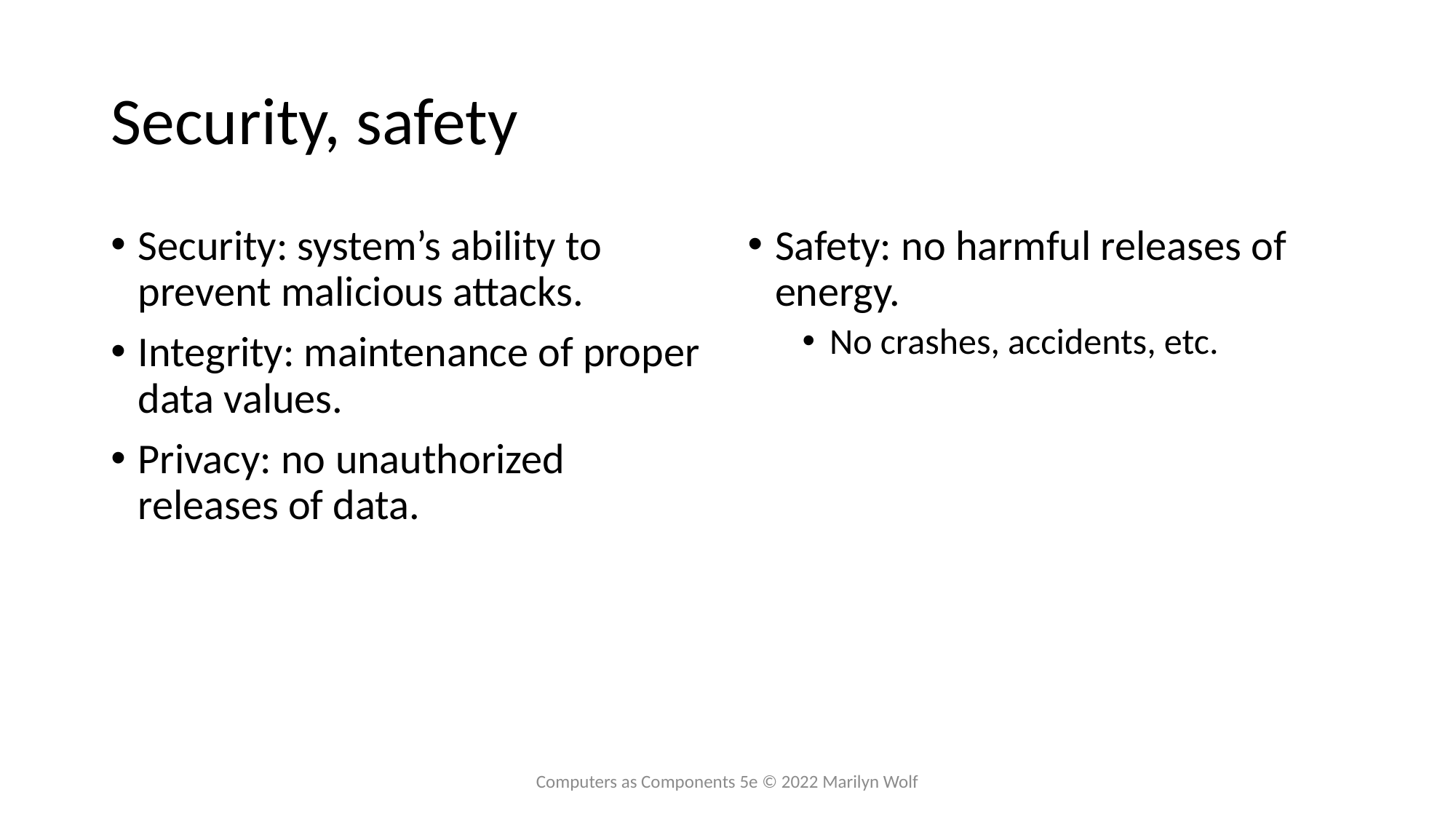

# Security, safety
Security: system’s ability to prevent malicious attacks.
Integrity: maintenance of proper data values.
Privacy: no unauthorized releases of data.
Safety: no harmful releases of energy.
No crashes, accidents, etc.
Computers as Components 5e © 2022 Marilyn Wolf